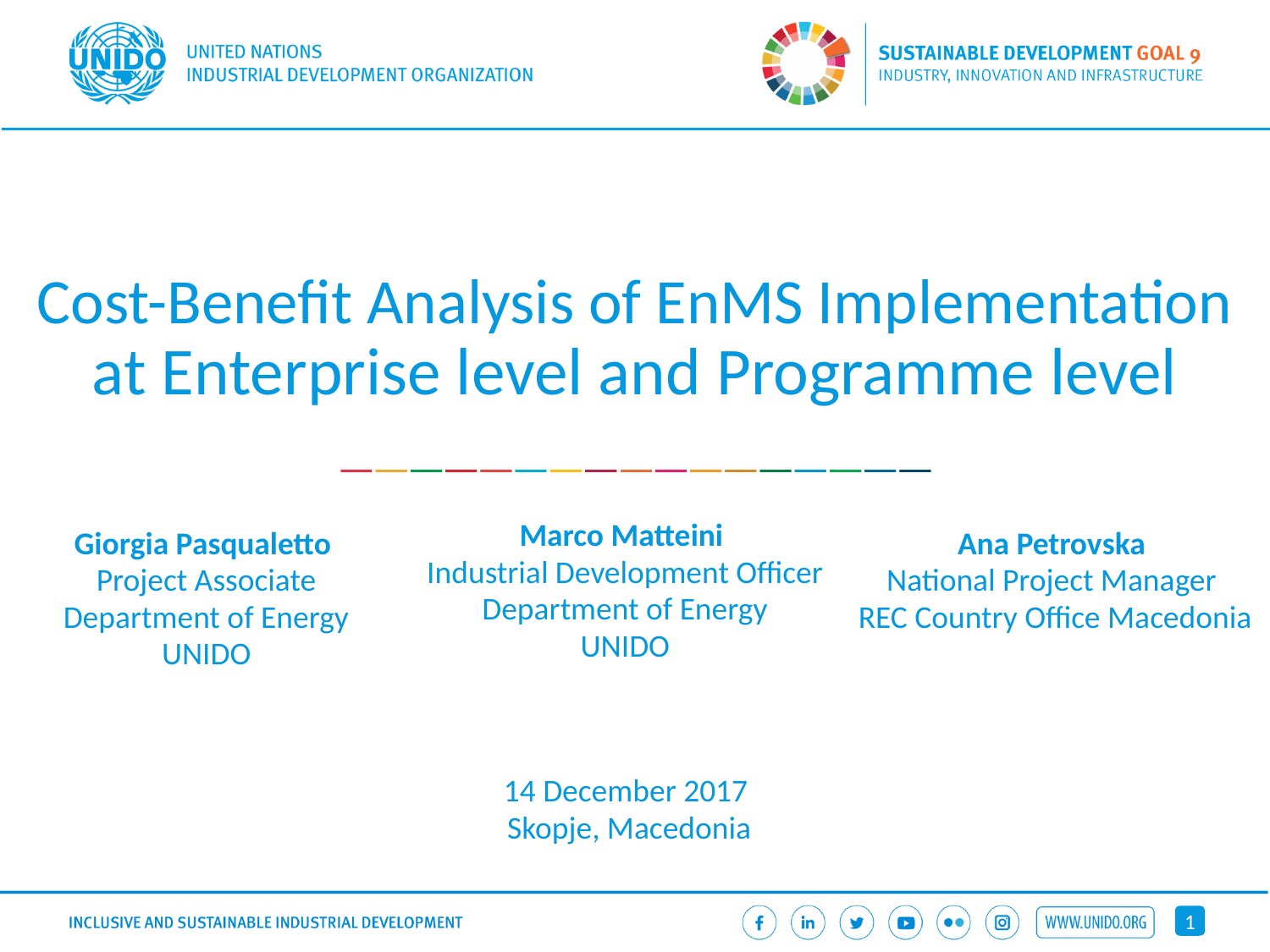

# Cost-Benefit Analysis of EnMS Implementation at Enterprise level and Programme level

Giorgia Pasqualetto
Project Associate
Department of Energy
UNIDO

Ana Petrovska
National Project Manager
REC Country Office Macedonia
Marco Matteini
Industrial Development Officer
Department of Energy
UNIDO
14 December 2017
Skopje, Macedonia